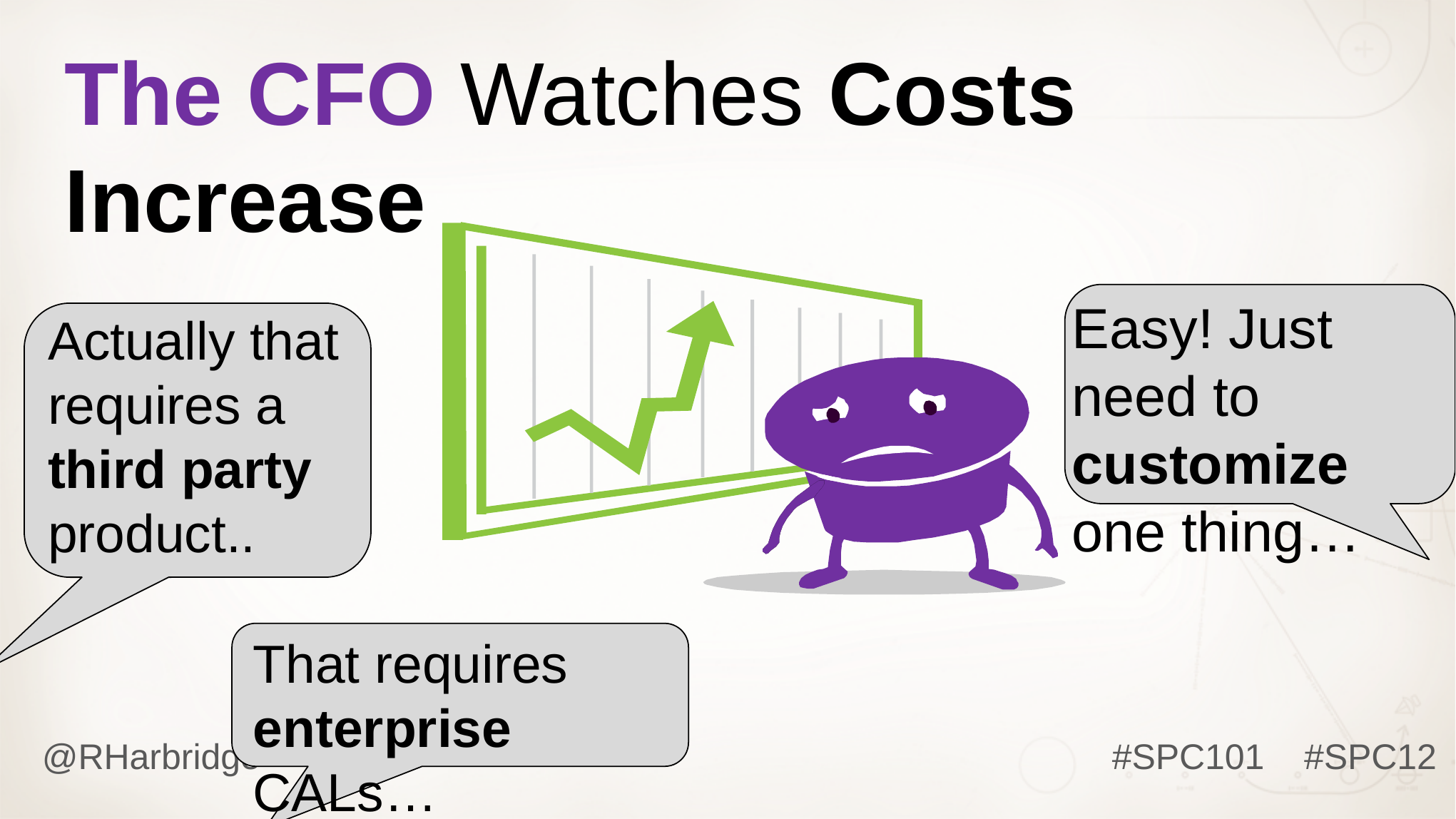

The CFO Watches Costs Increase

Easy! Just need to customize
one thing…

Actually that requires a third party product..

That requires enterprise CALs…